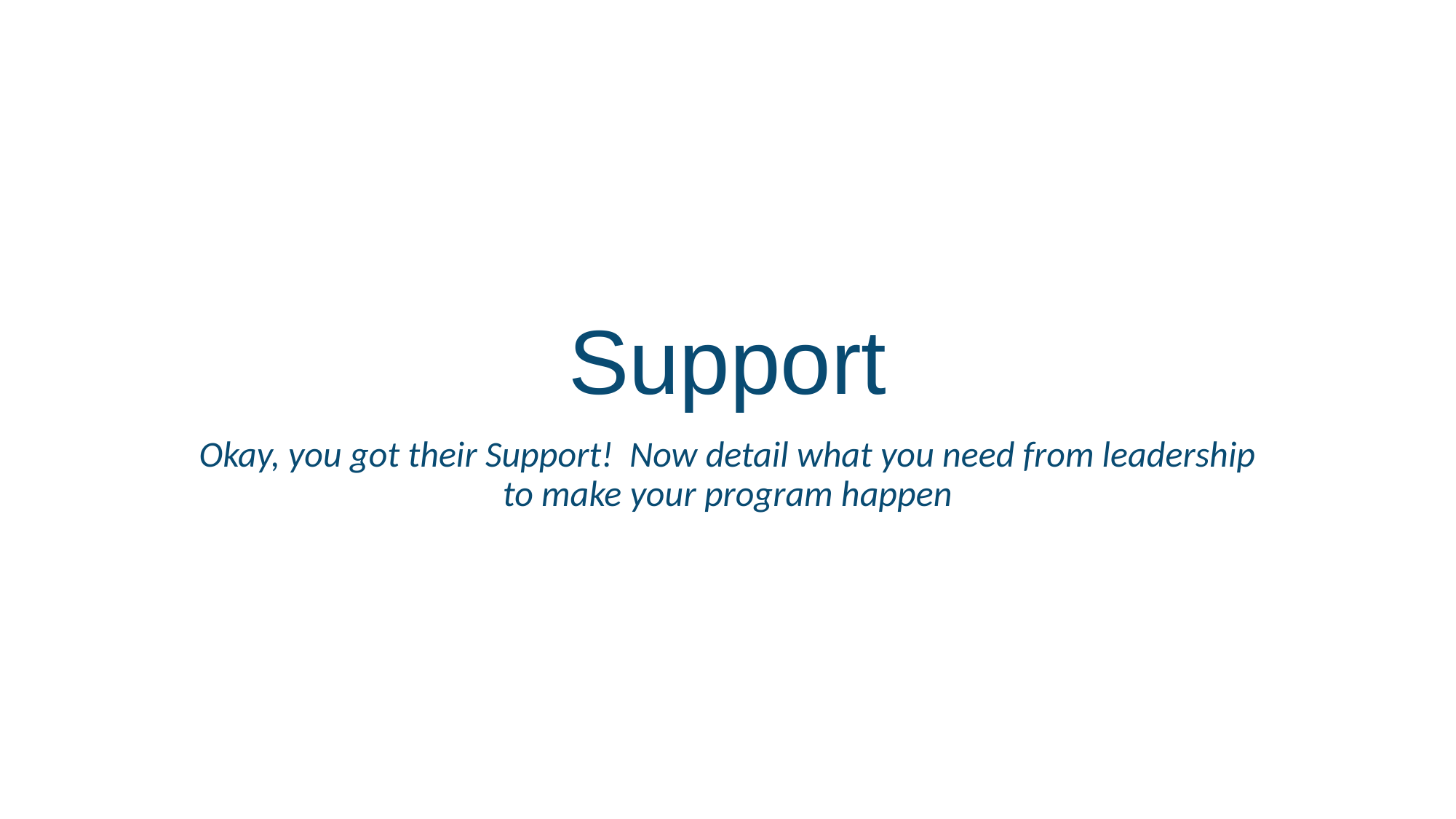

# Support
Okay, you got their Support!  Now detail what you need from leadership to make your program happen